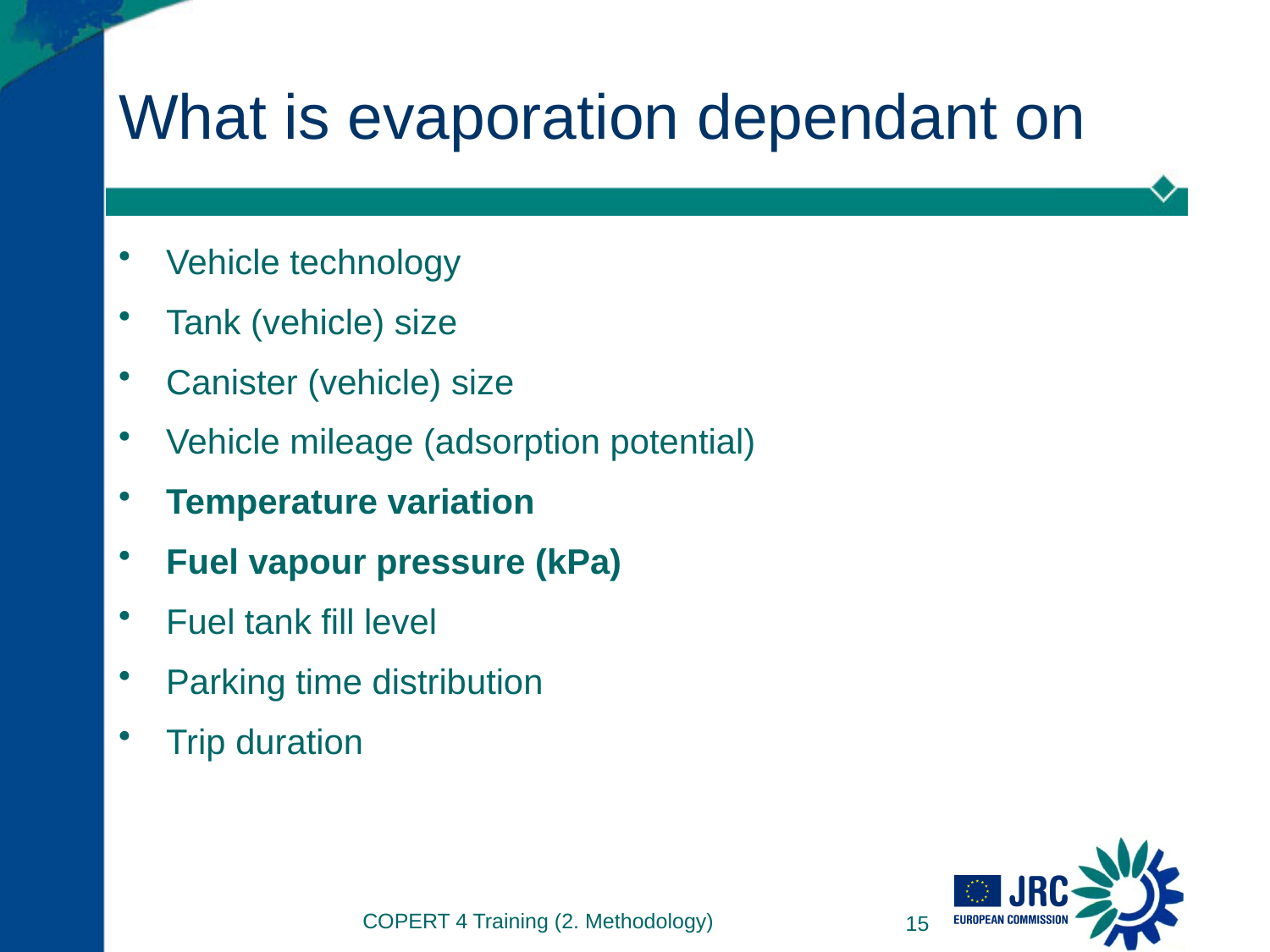

# What is evaporation dependant on
Vehicle technology
Tank (vehicle) size
Canister (vehicle) size
Vehicle mileage (adsorption potential)
Temperature variation
Fuel vapour pressure (kPa)
Fuel tank fill level
Parking time distribution
Trip duration

COPERT 4 Training (2. Methodology)
15